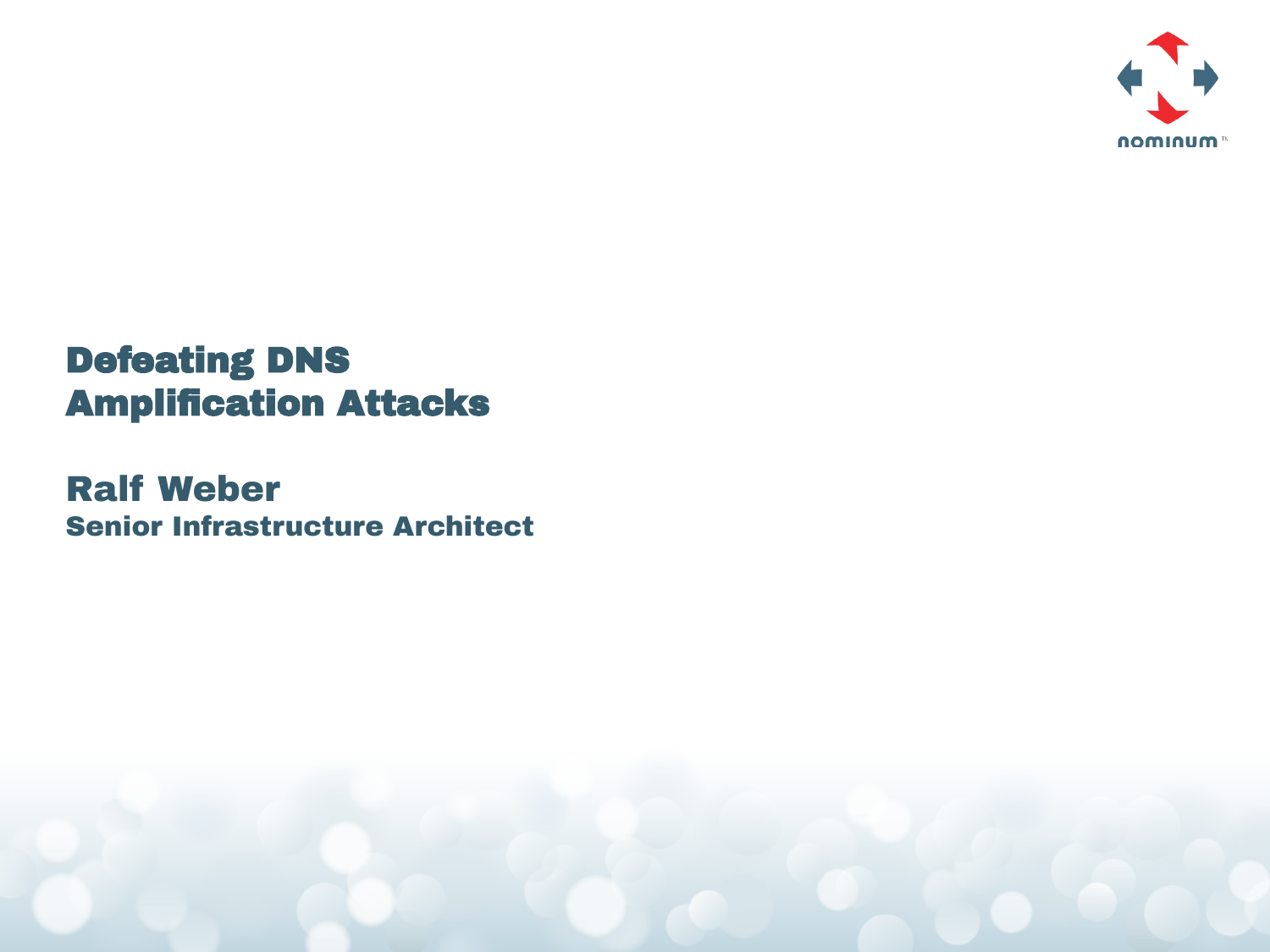

# Defeating DNS Amplification Attacks Ralf Weber Senior Infrastructure Architect